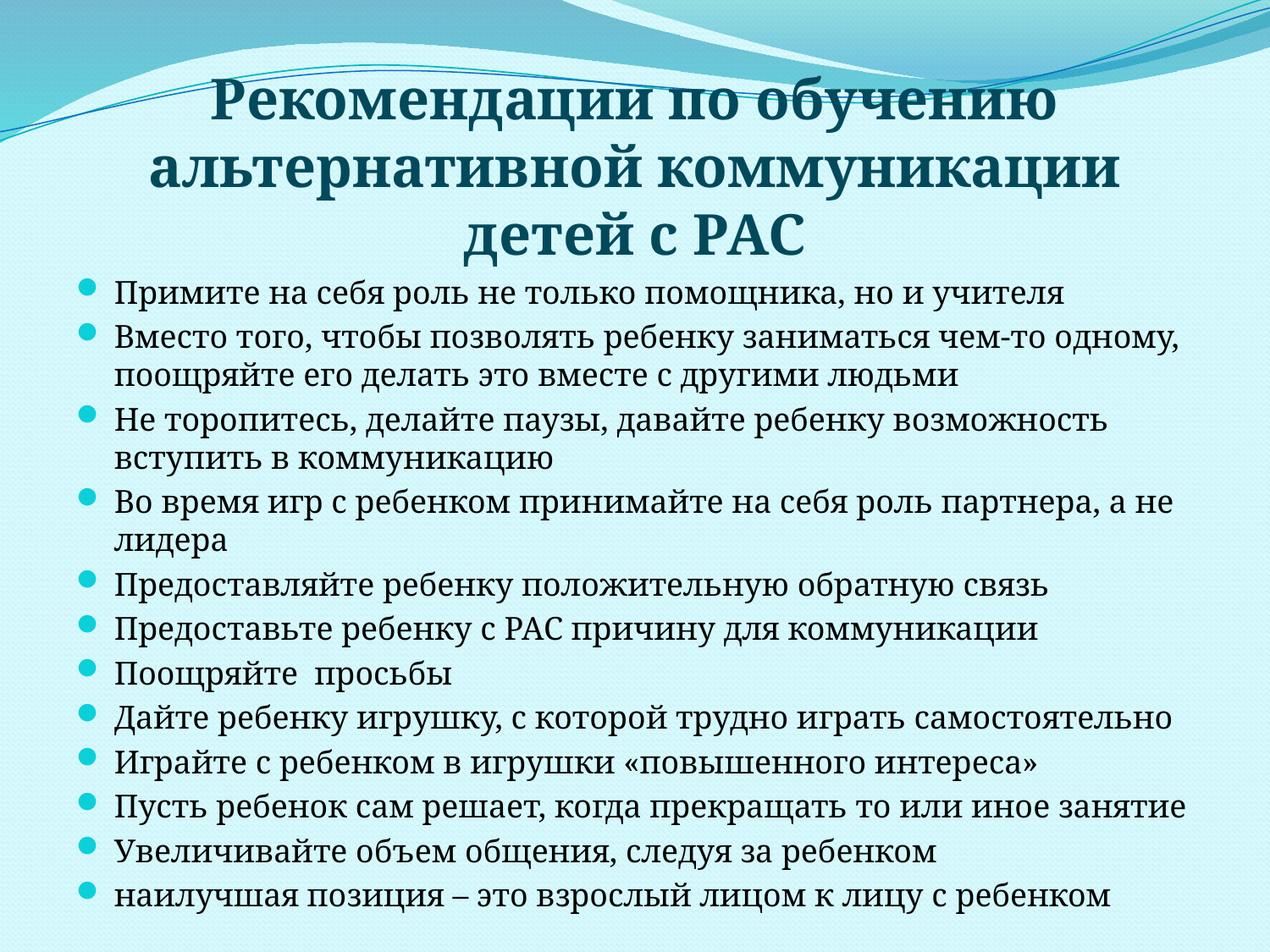

# Рекомендации по обучению альтернативной коммуникации детей с РАС
Примите на себя роль не только помощника, но и учителя
Вместо того, чтобы позволять ребенку заниматься чем-то одному, поощряйте его делать это вместе с другими людьми
Не торопитесь, делайте паузы, давайте ребенку возможность вступить в коммуникацию
Во время игр с ребенком принимайте на себя роль партнера, а не лидера
Предоставляйте ребенку положительную обратную связь
Предоставьте ребенку с РАС причину для коммуникации
Поощряйте  просьбы
Дайте ребенку игрушку, с которой трудно играть самостоятельно
Играйте с ребенком в игрушки «повышенного интереса»
Пусть ребенок сам решает, когда прекращать то или иное занятие
Увеличивайте объем общения, следуя за ребенком
наилучшая позиция – это взрослый лицом к лицу с ребенком